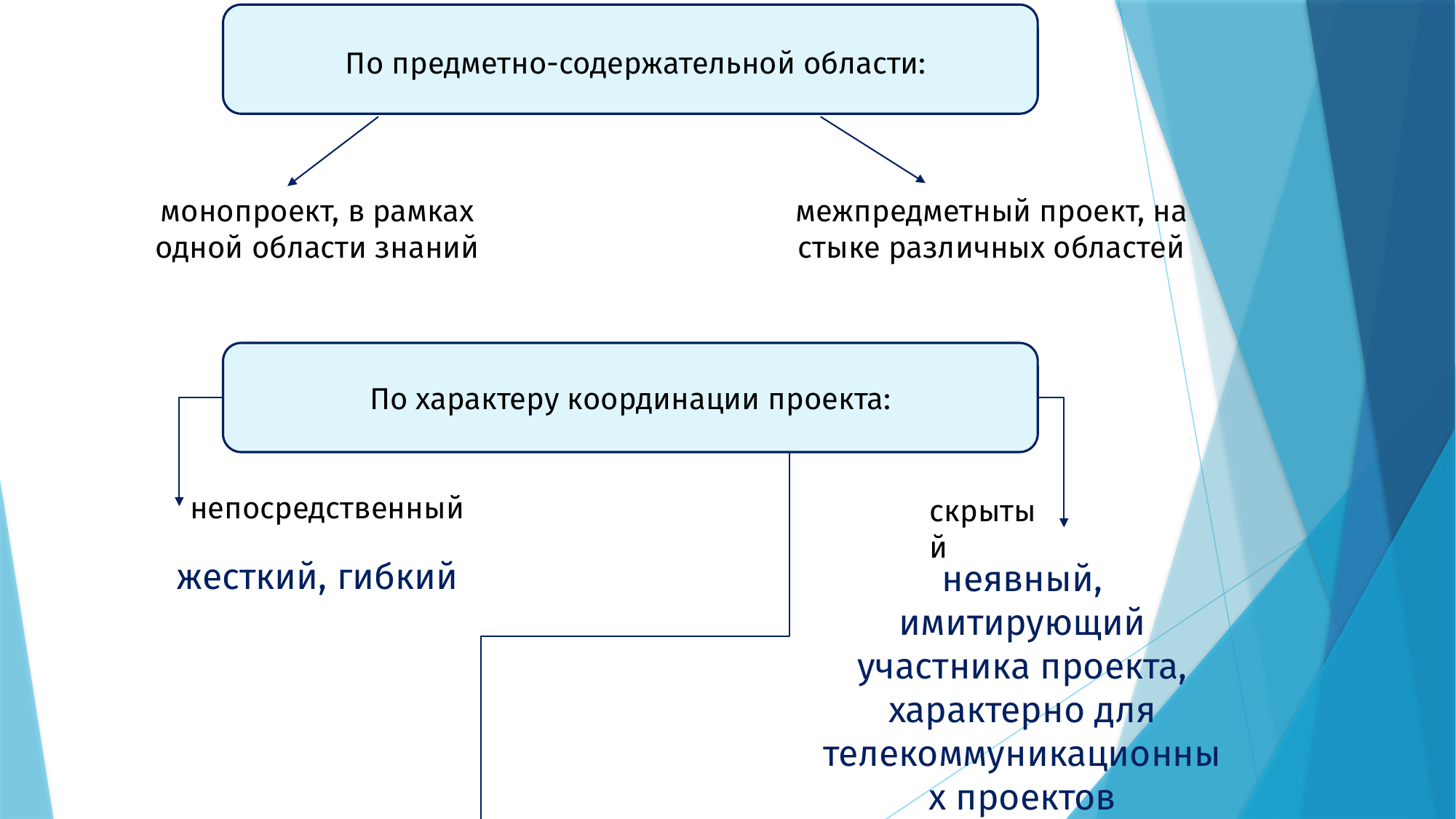

По предметно-содержательной области:
монопроект, в рамках одной области знаний
межпредметный проект, на стыке различных областей

По характеру координации проекта:
непосредственный
скрытый
жесткий, гибкий
неявный, имитирующий участника проекта, характерно для телекоммуникационных проектов